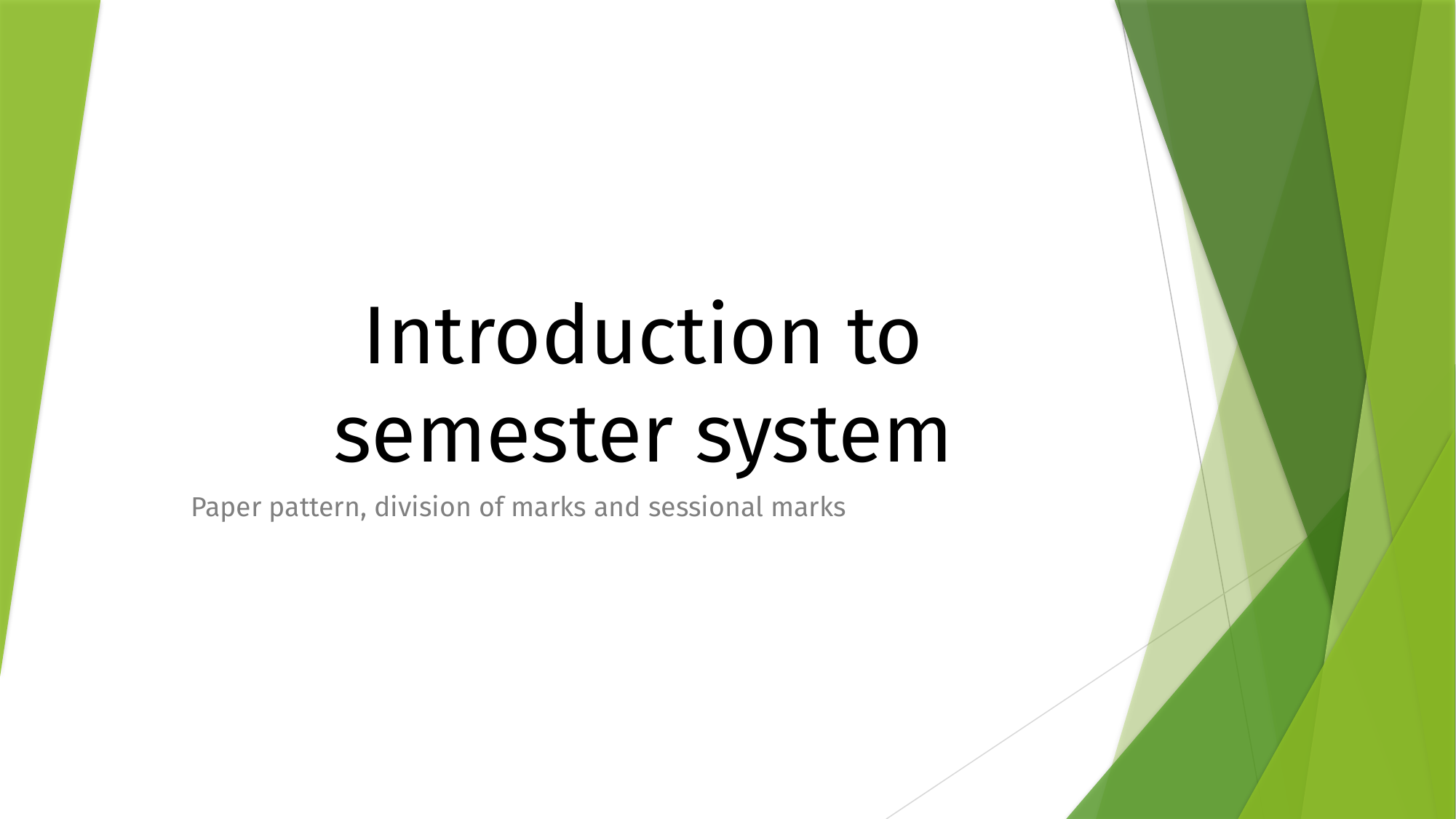

# Introduction to semester system
Paper pattern, division of marks and sessional marks